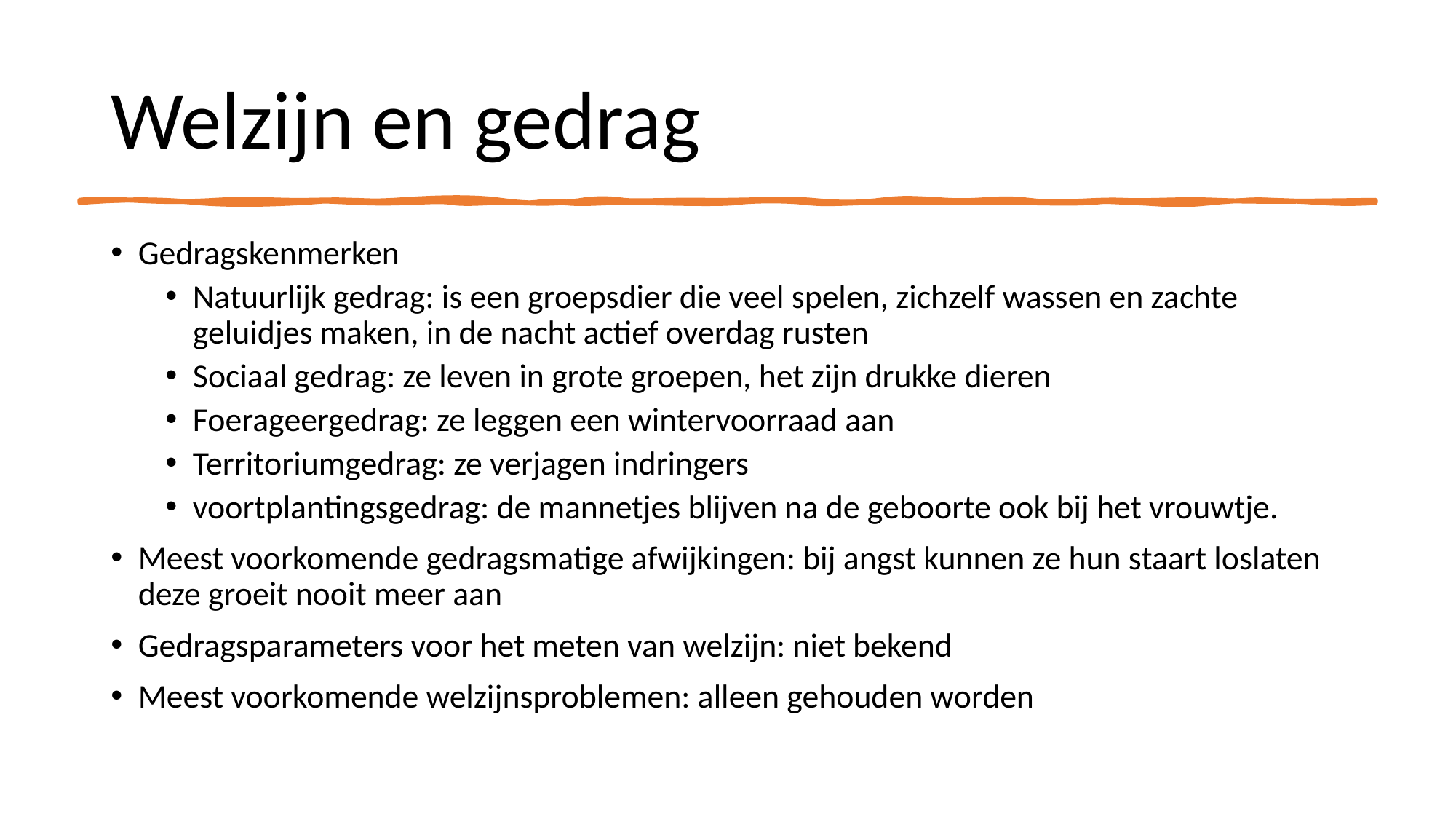

# Welzijn en gedrag

Gedragskenmerken
Natuurlijk gedrag: is een groepsdier die veel spelen, zichzelf wassen en zachte geluidjes maken, in de nacht actief overdag rusten
Sociaal gedrag: ze leven in grote groepen, het zijn drukke dieren
Foerageergedrag: ze leggen een wintervoorraad aan
Territoriumgedrag: ze verjagen indringers
voortplantingsgedrag: de mannetjes blijven na de geboorte ook bij het vrouwtje.
Meest voorkomende gedragsmatige afwijkingen: bij angst kunnen ze hun staart loslaten deze groeit nooit meer aan
Gedragsparameters voor het meten van welzijn: niet bekend
Meest voorkomende welzijnsproblemen: alleen gehouden worden